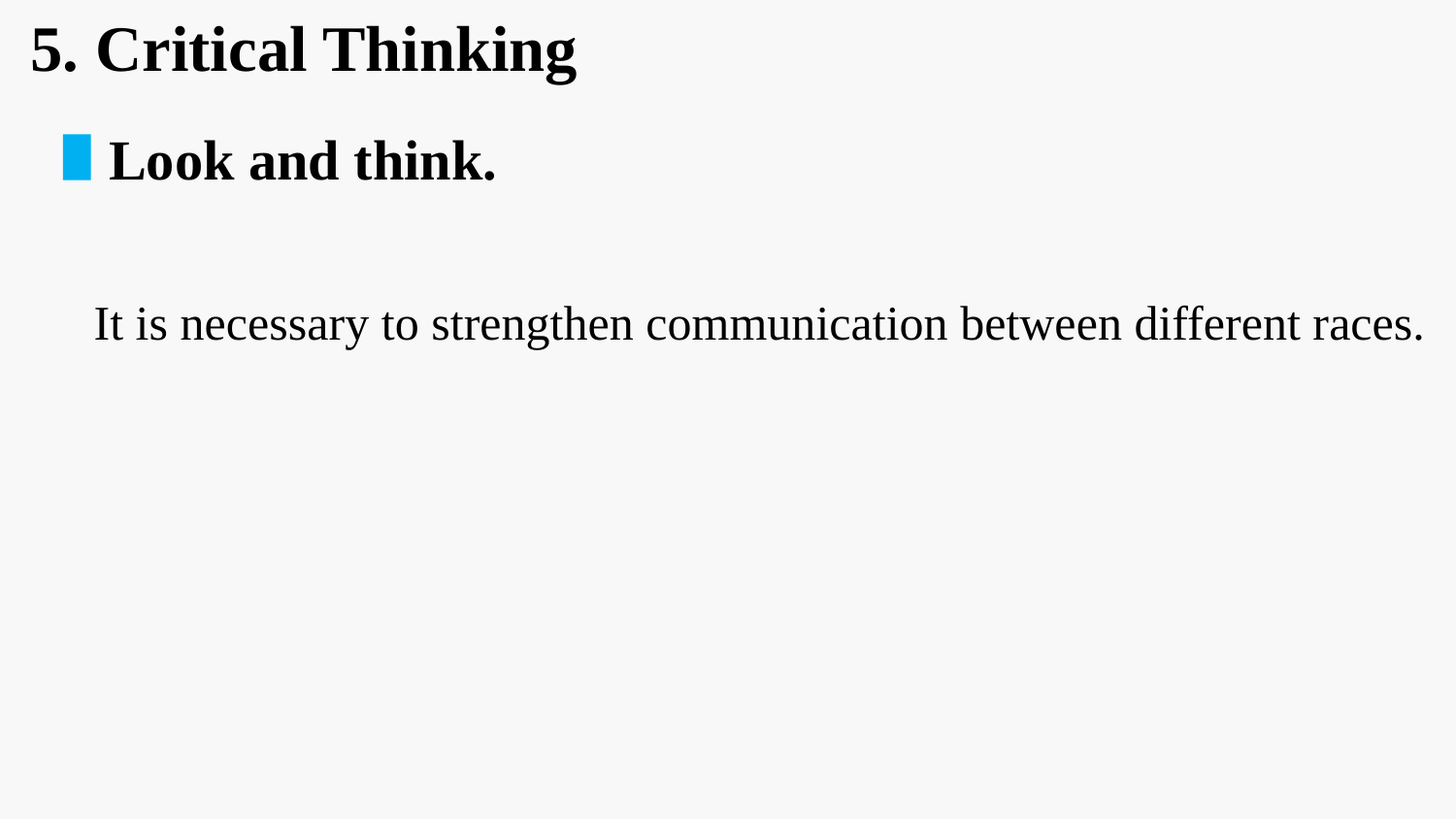

5. Critical Thinking
 Look and think.

It is necessary to strengthen communication between different races.